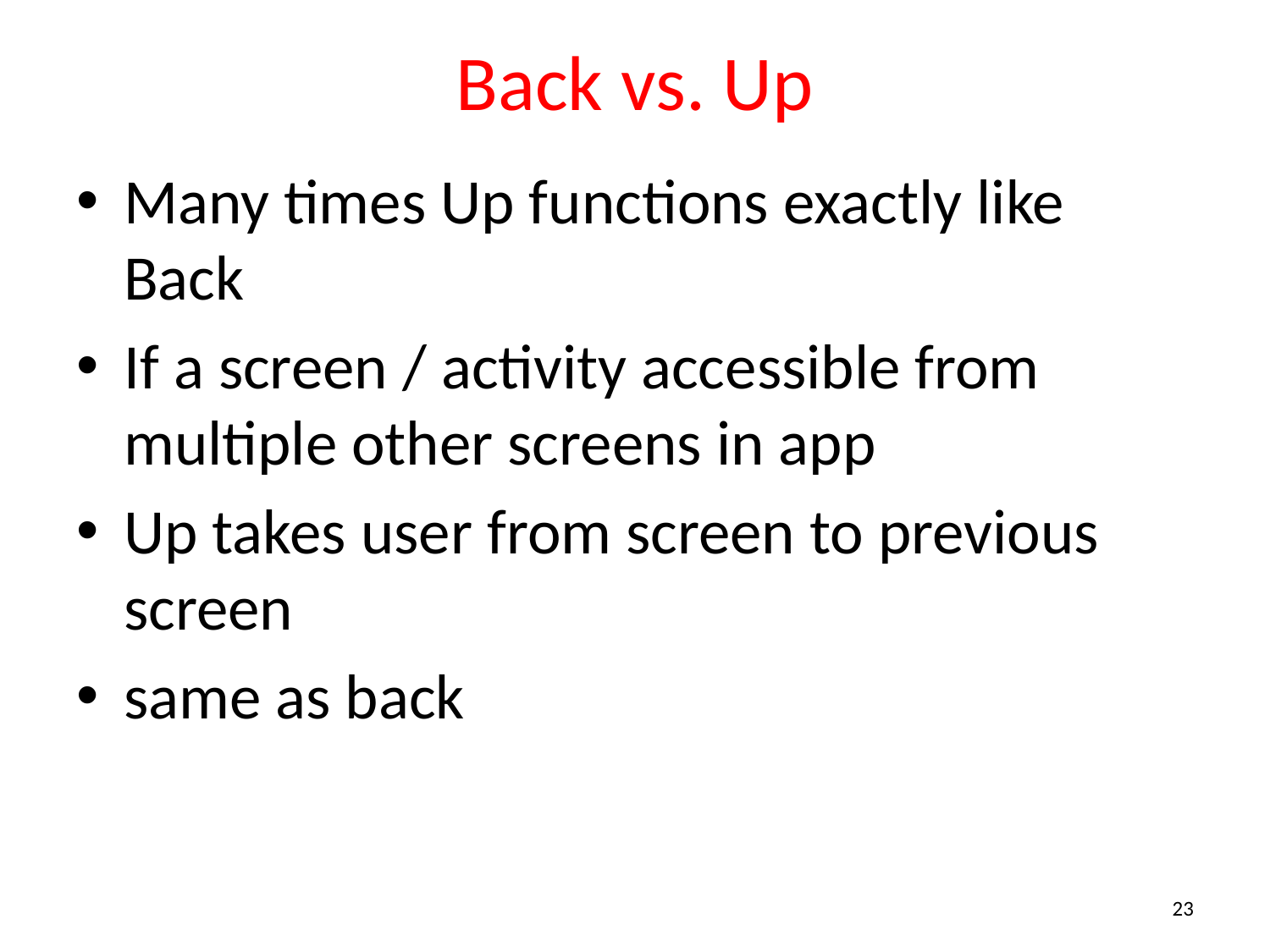

# Back vs. Up
Many times Up functions exactly like Back
If a screen / activity accessible from multiple other screens in app
Up takes user from screen to previous screen
same as back
23